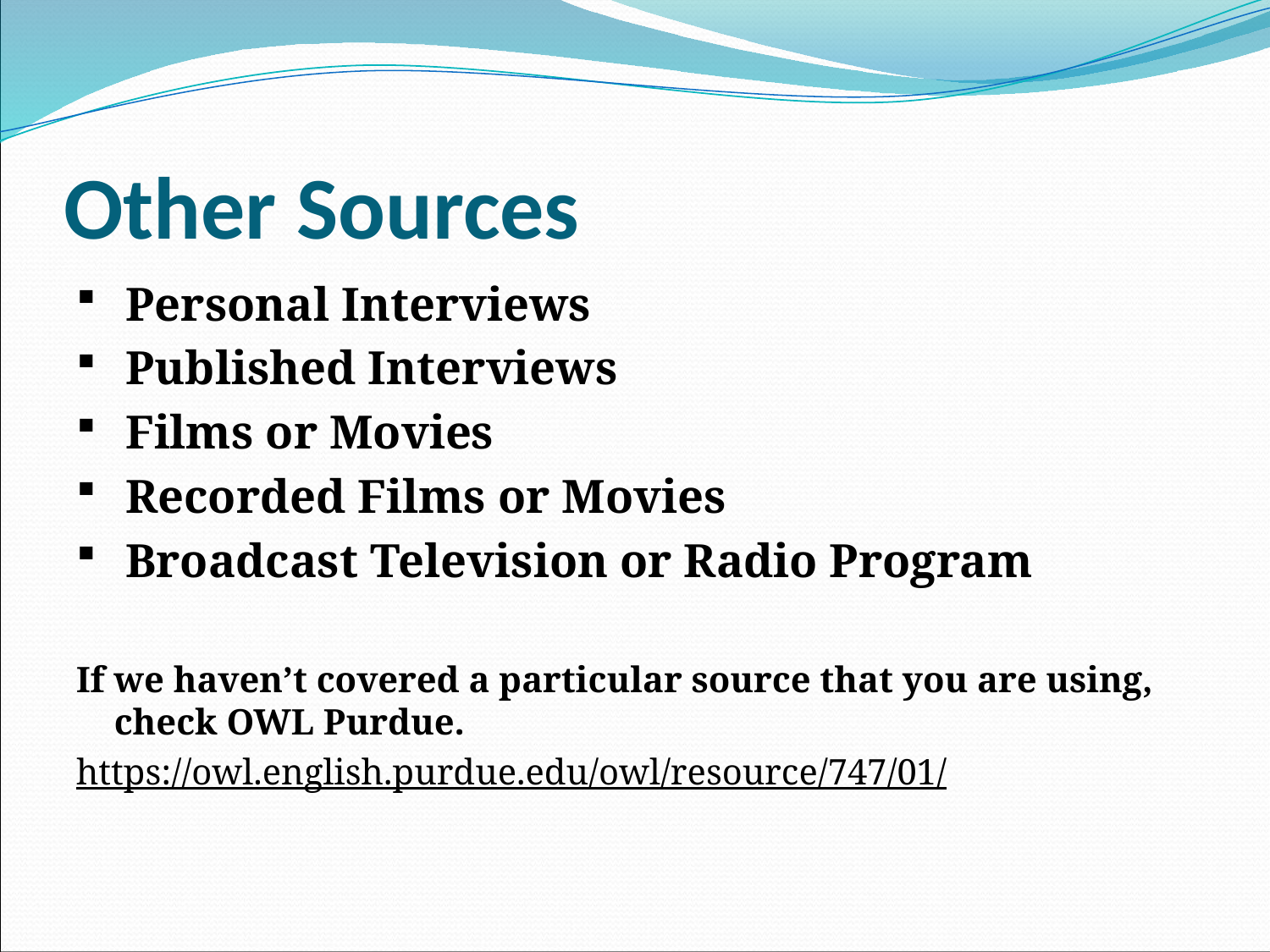

# Other Sources
Personal Interviews
Published Interviews
Films or Movies
Recorded Films or Movies
Broadcast Television or Radio Program

If we haven’t covered a particular source that you are using, check OWL Purdue.
https://owl.english.purdue.edu/owl/resource/747/01/